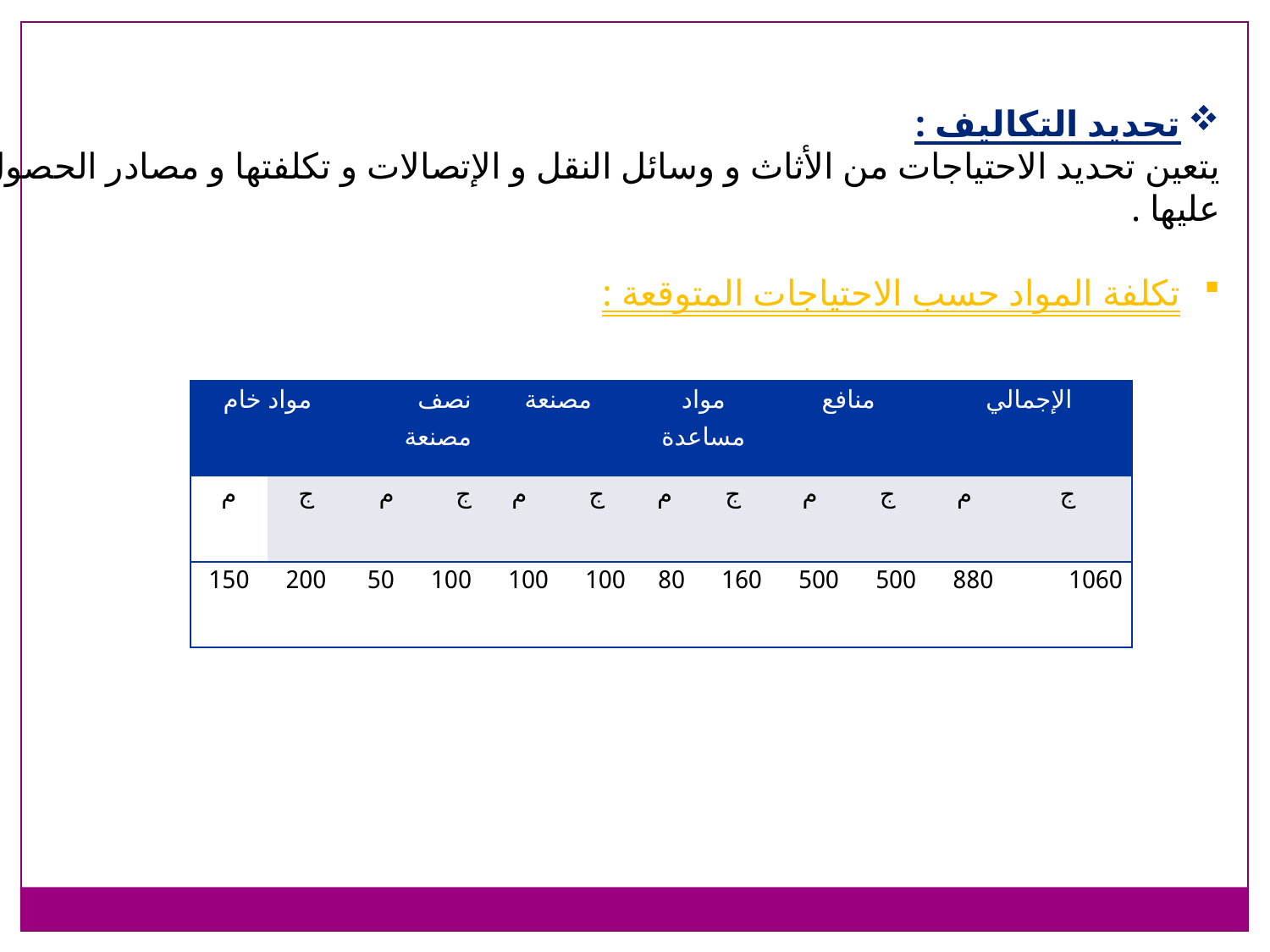

تحديد التكاليف :
يتعين تحديد الاحتياجات من الأثاث و وسائل النقل و الإتصالات و تكلفتها و مصادر الحصول عليها .

تكلفة المواد حسب الاحتياجات المتوقعة :

| مواد خام |  | نصف مصنعة |  | مصنعة |  | مواد مساعدة |  | منافع |  | الإجمالي |  |
| --- | --- | --- | --- | --- | --- | --- | --- | --- | --- | --- | --- |
| م | ج | م | ج | م | ج | م | ج | م | ج | م | ج |
| 150 | 200 | 50 | 100 | 100 | 100 | 80 | 160 | 500 | 500 | 880 | 1060 |